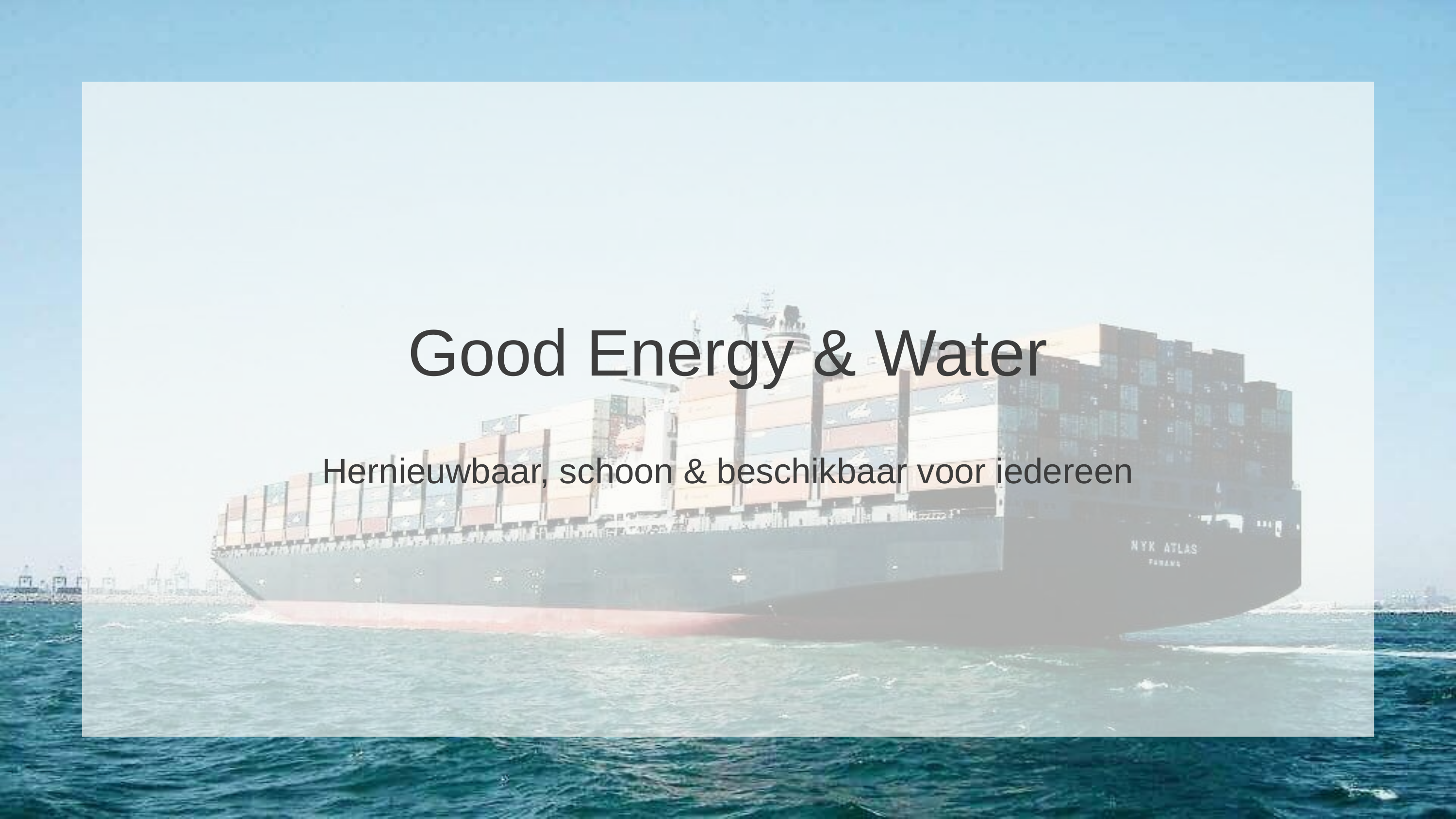

Good Energy & Water
Hernieuwbaar, schoon & beschikbaar voor iedereen